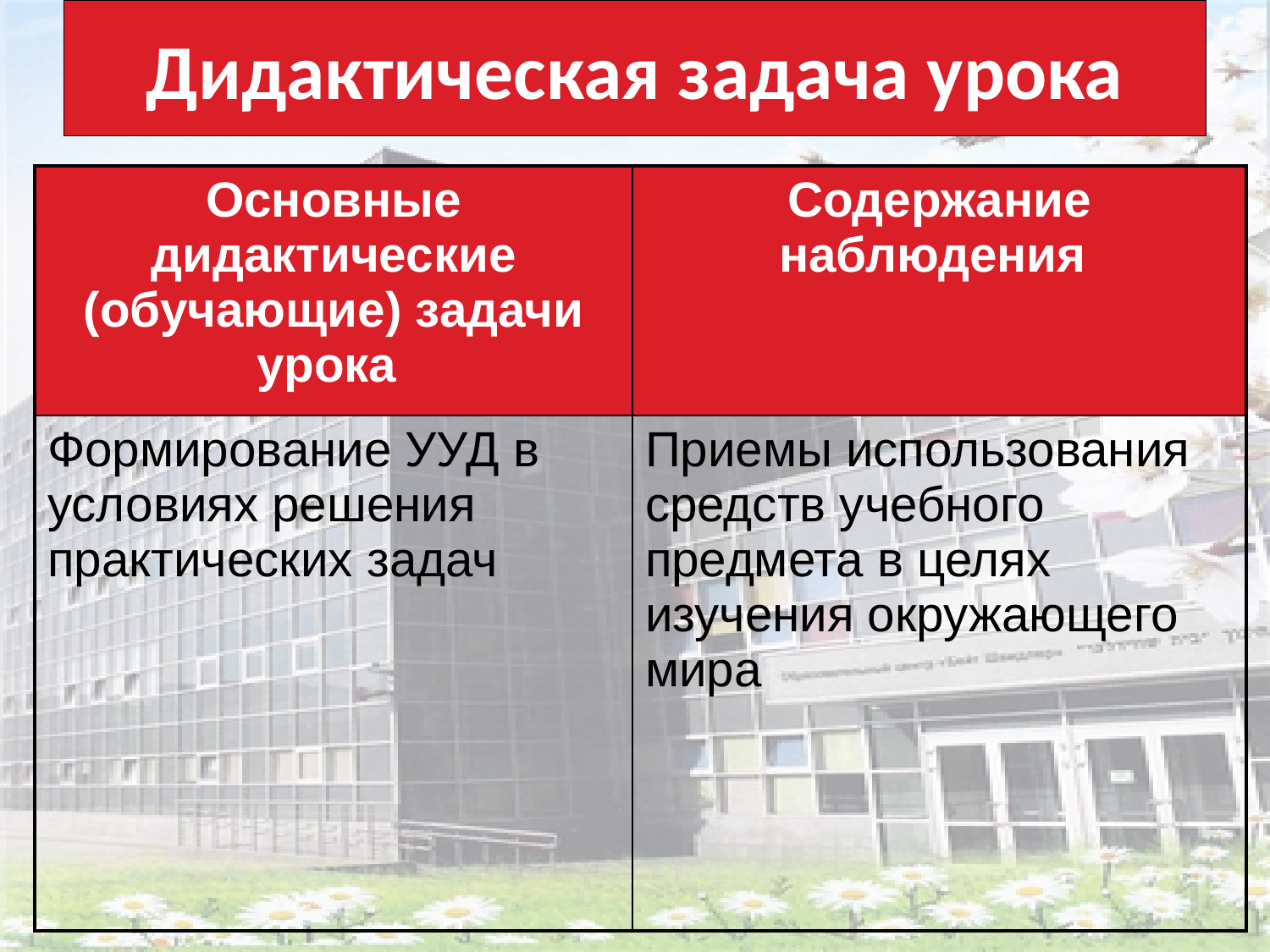

# Дидактическая задача урока
| Основные дидактические (обучающие) задачи урока | Содержание наблюдения |
| --- | --- |
| Формирование УУД в условиях решения практических задач | Приемы использования средств учебного предмета в целях изучения окружающего мира |